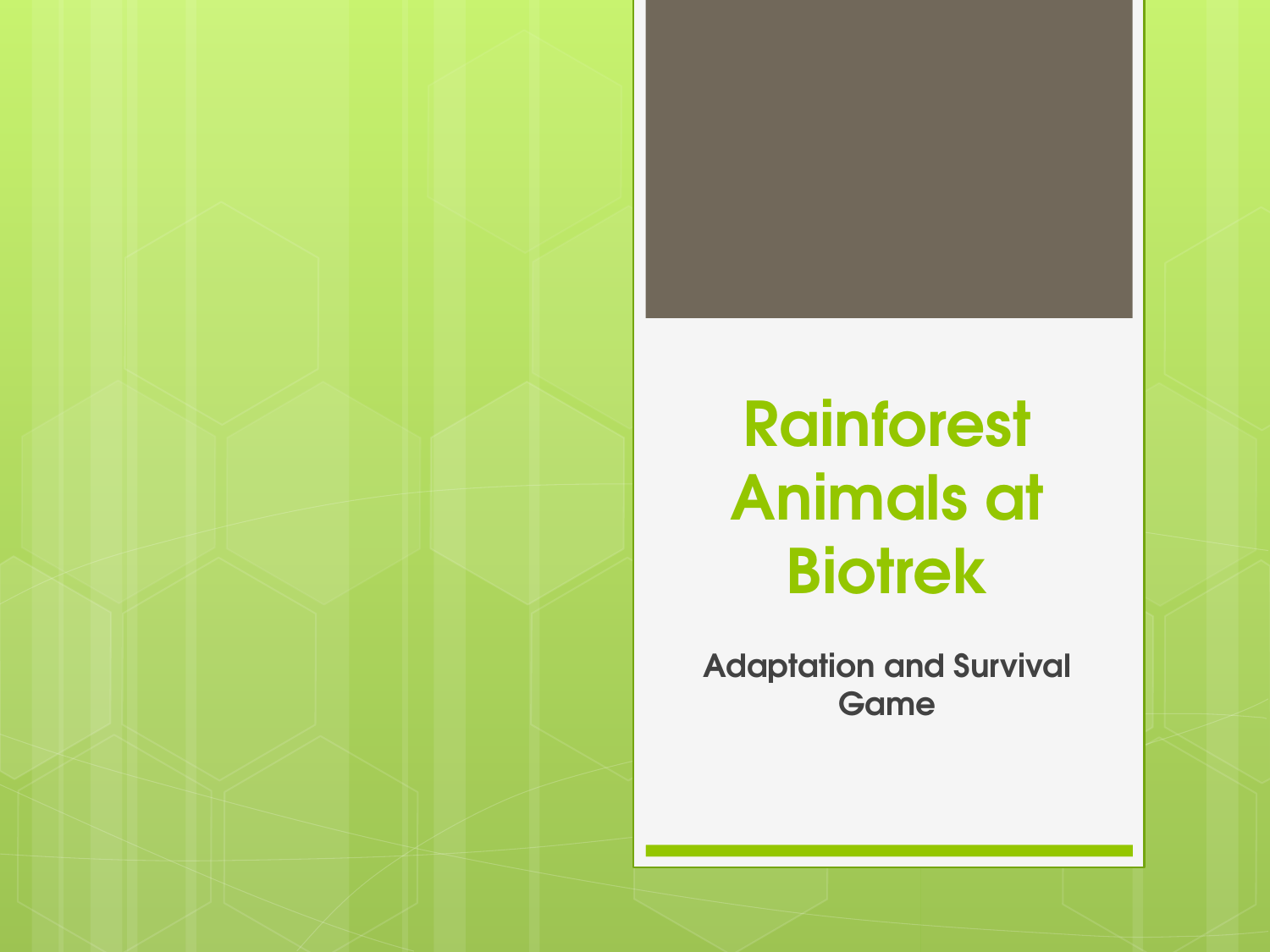

# Rainforest Animals at Biotrek
Adaptation and Survival Game